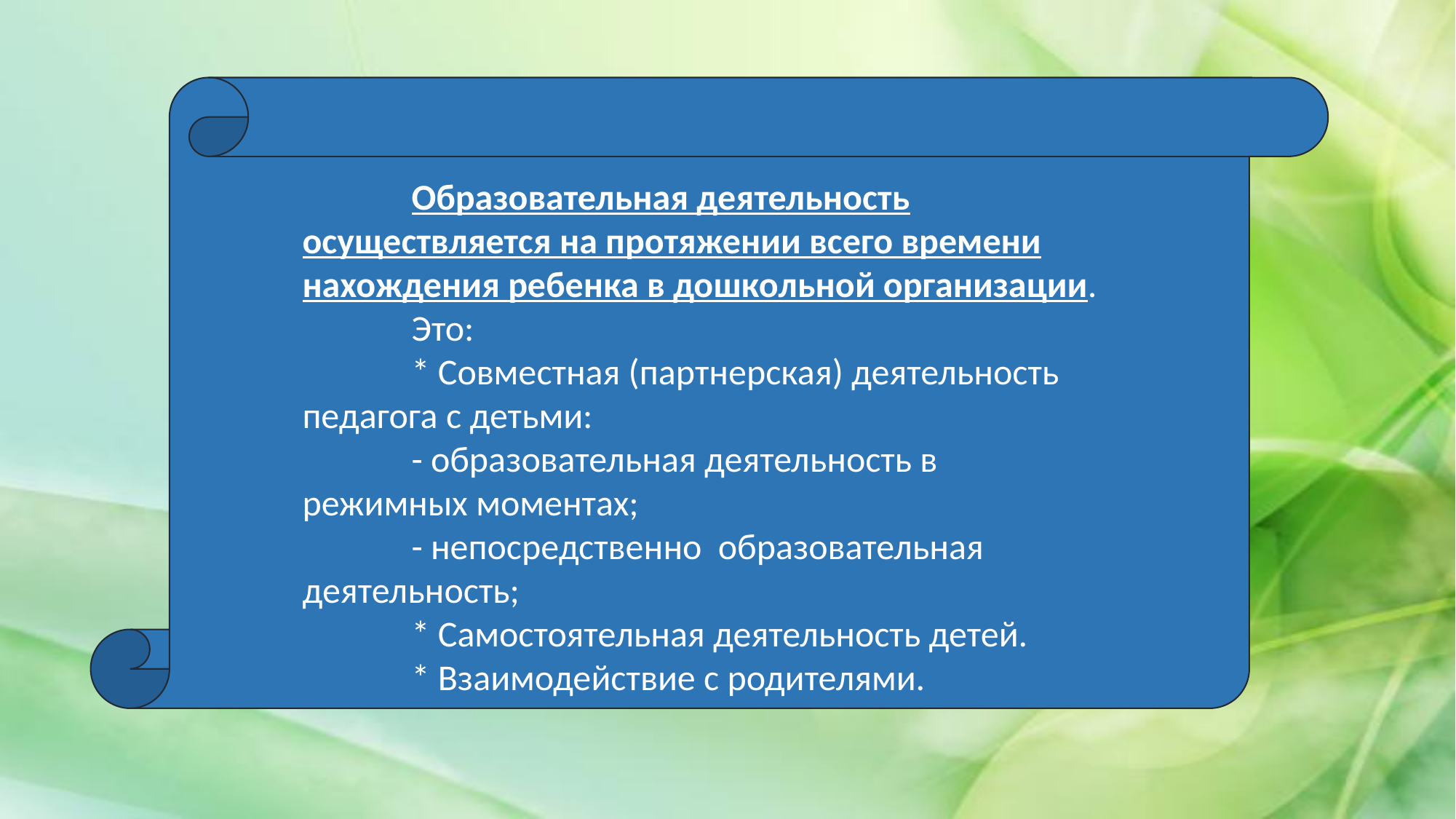

Образовательная деятельность осуществляется на протяжении всего времени нахождения ребенка в дошкольной организации. 	Это:
	* Совместная (партнерская) деятельность педагога с детьми:
	- образовательная деятельность в режимных моментах;
	- непосредственно  образовательная деятельность;
	* Самостоятельная деятельность детей.
	* Взаимодействие с родителями.